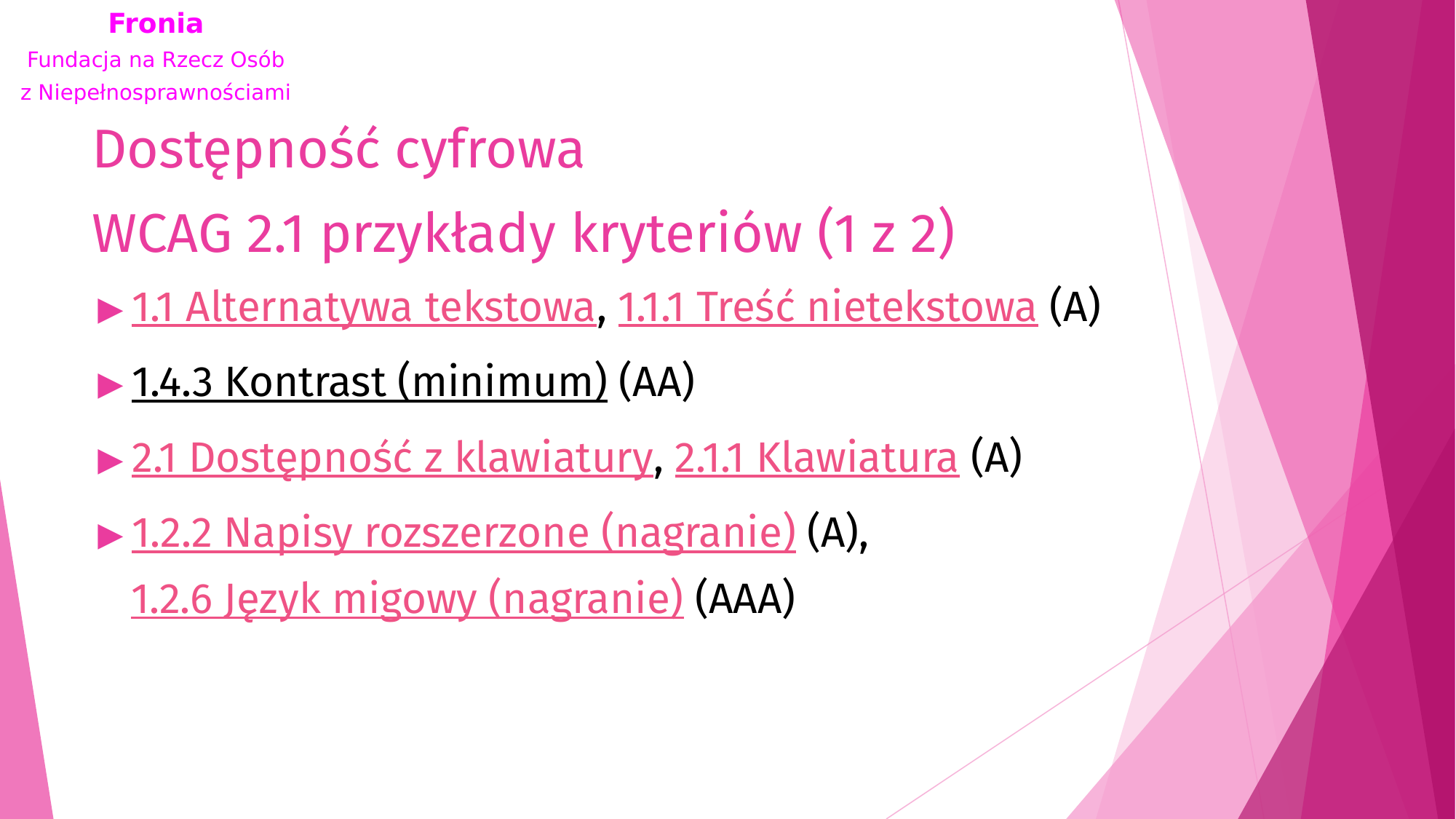

# Dostępność cyfrowa WCAG 2.1 przykłady kryteriów (1 z 2)
1.1 Alternatywa tekstowa, 1.1.1 Treść nietekstowa (A)
1.4.3 Kontrast (minimum) (AA)
2.1 Dostępność z klawiatury, 2.1.1 Klawiatura (A)
1.2.2 Napisy rozszerzone (nagranie) (A),
1.2.6 Język migowy (nagranie) (AAA)